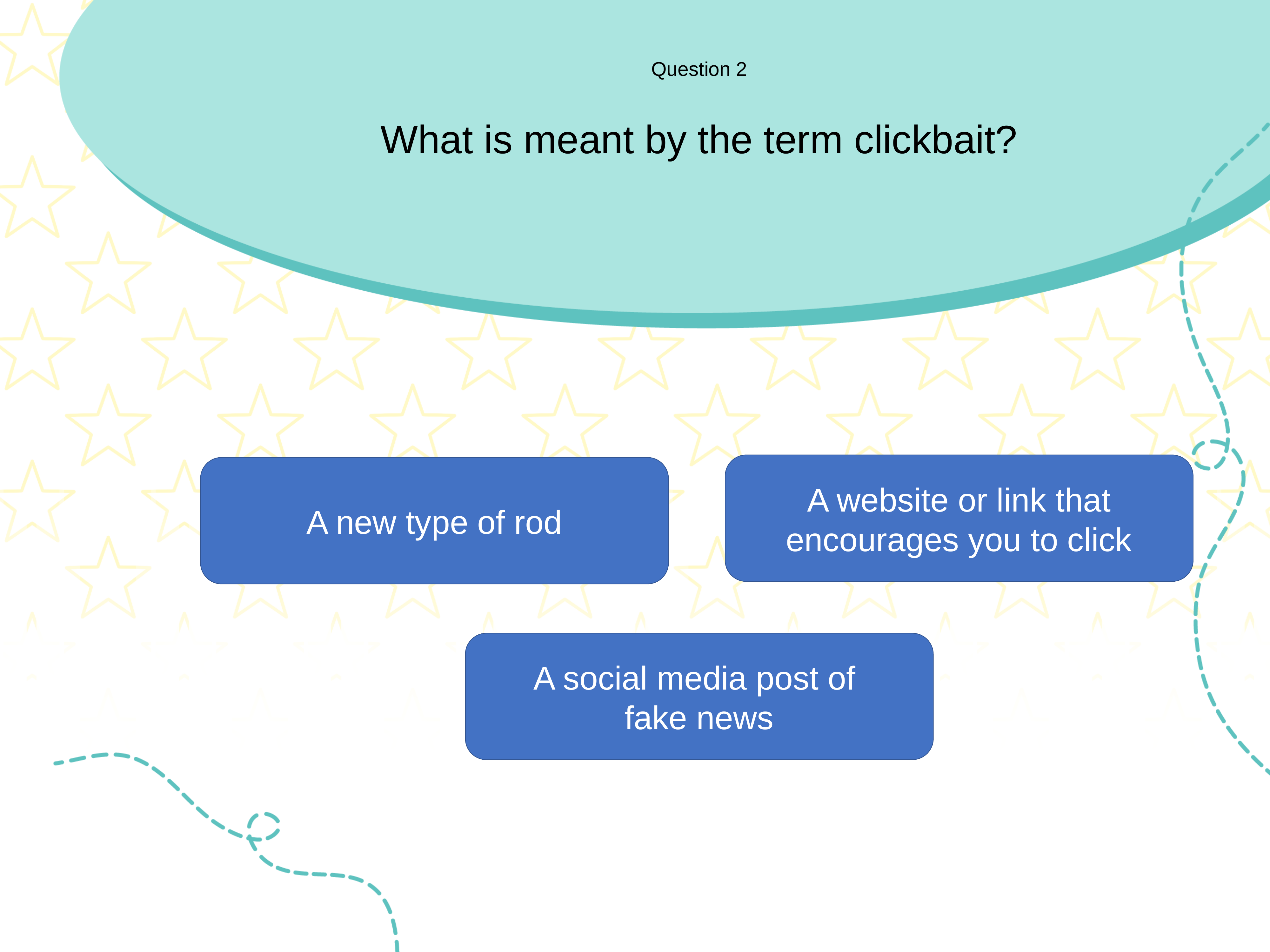

Question 2
What is meant by the term clickbait?
A website or link that encourages you to click
A new type of rod
A social media post of
fake news